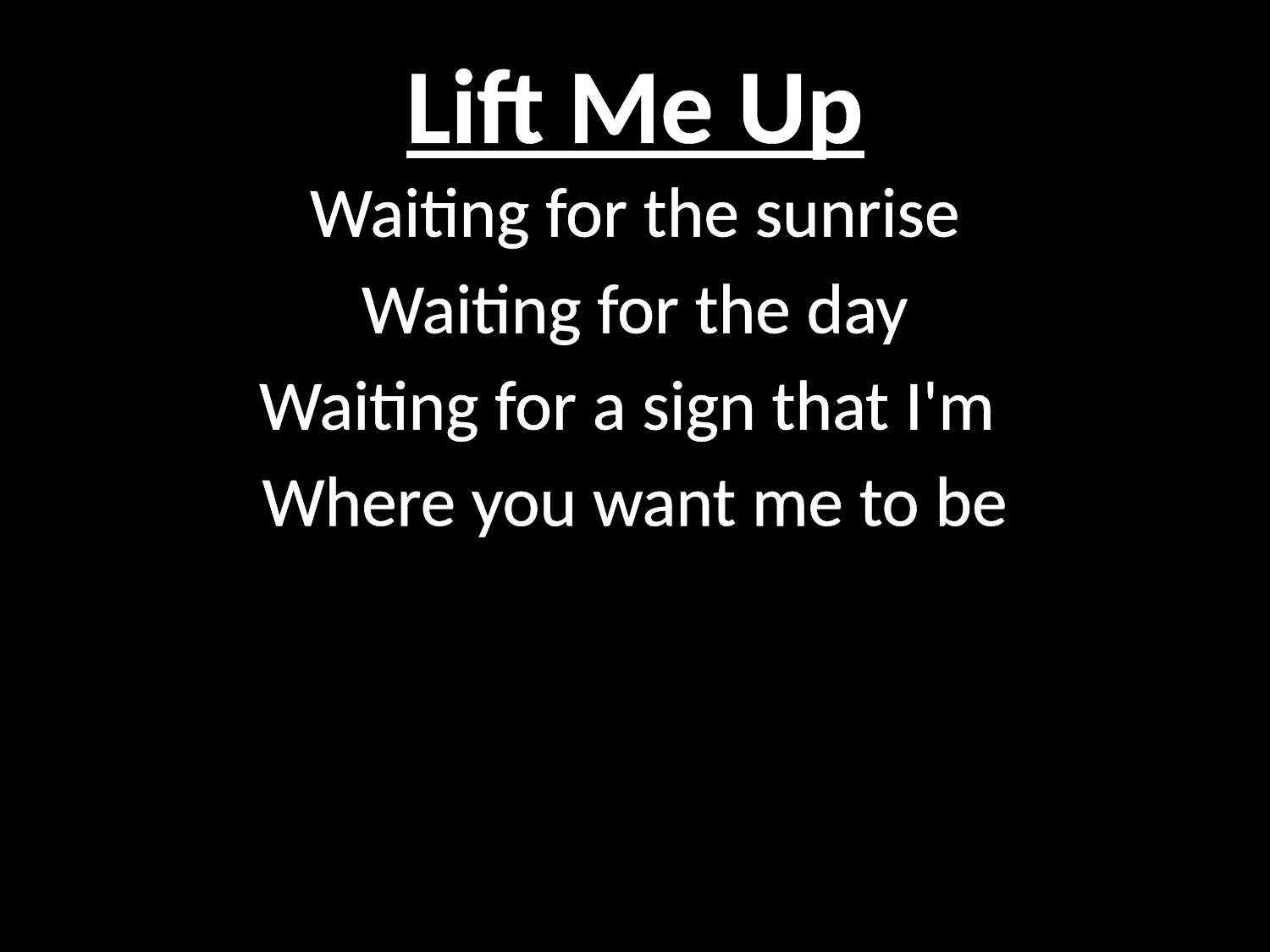

# Lift Me Up
Waiting for the sunrise
Waiting for the day
Waiting for a sign that I'm
Where you want me to be